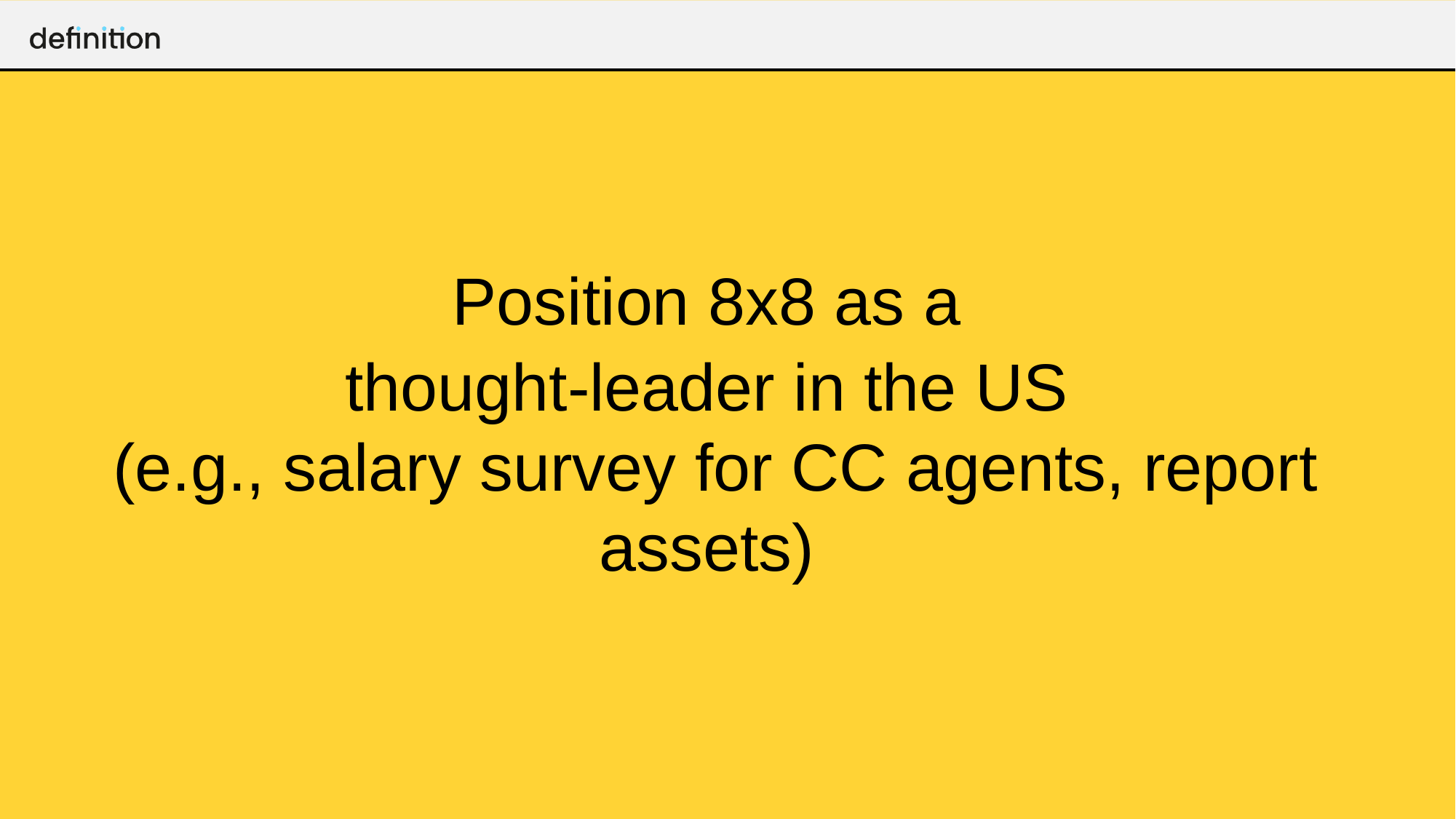

Position 8x8 as a
thought-leader in the US
(e.g., salary survey for CC agents, report assets)